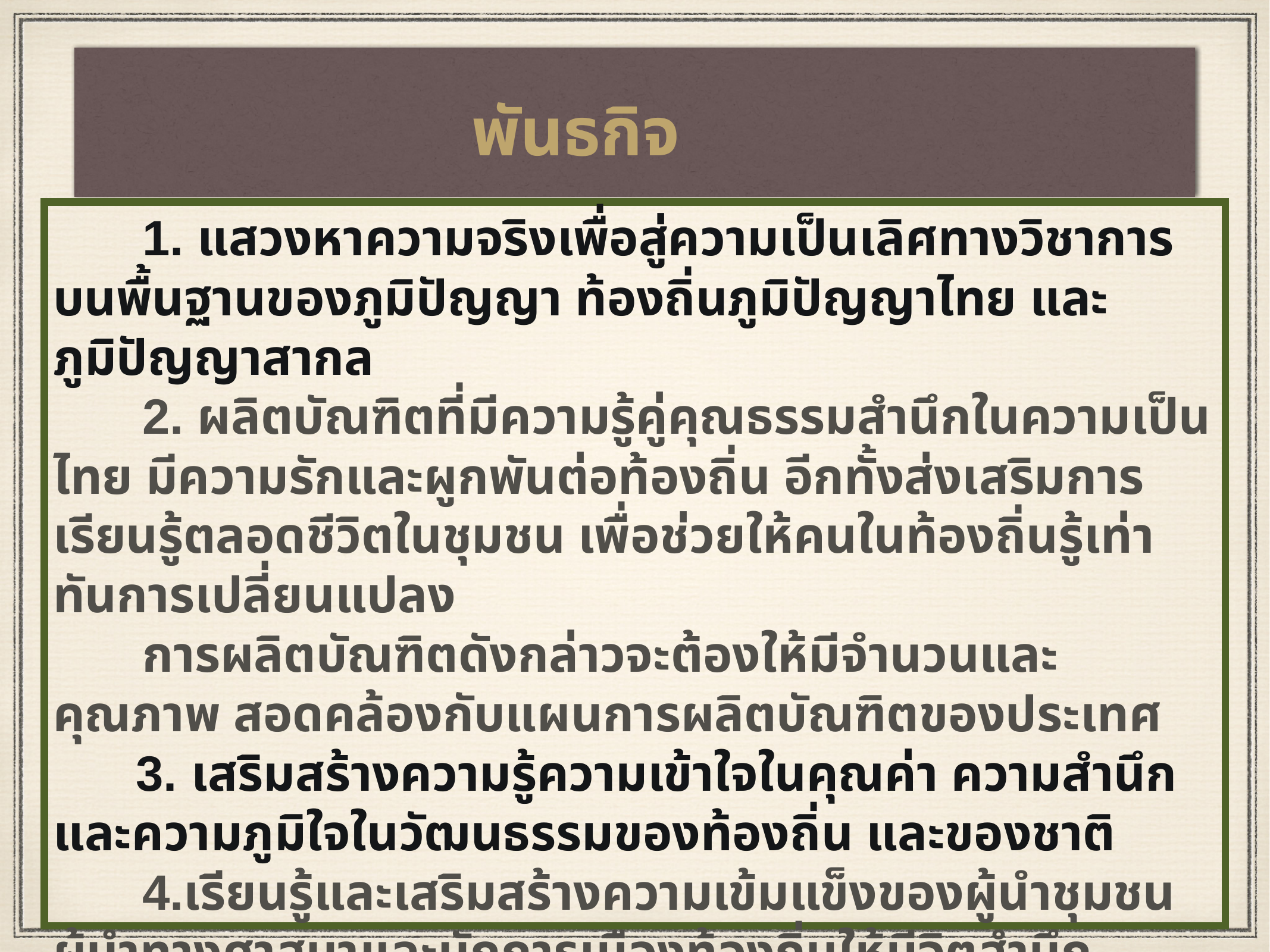

พันธกิจ
 	1. แสวงหาความจริงเพื่อสู่ความเป็นเลิศทางวิชาการ บนพื้นฐานของภูมิปัญญา ท้องถิ่นภูมิปัญญาไทย และภูมิปัญญาสากล
	2. ผลิตบัณฑิตที่มีความรู้คู่คุณธรรมสำนึกในความเป็นไทย มีความรักและผูกพันต่อท้องถิ่น อีกทั้งส่งเสริมการเรียนรู้ตลอดชีวิตในชุมชน เพื่อช่วยให้คนในท้องถิ่นรู้เท่าทันการเปลี่ยนแปลง
	การผลิตบัณฑิตดังกล่าวจะต้องให้มีจำนวนและคุณภาพ สอดคล้องกับแผนการผลิตบัณฑิตของประเทศ
      3. เสริมสร้างความรู้ความเข้าใจในคุณค่า ความสำนึก และความภูมิใจในวัฒนธรรมของท้องถิ่น และของชาติ
	4.เรียนรู้และเสริมสร้างความเข้มแข็งของผู้นำชุมชนผู้นำทางศาสนาและนักการเมืองท้องถิ่นให้มีจิตสำนึกประชาธิปไตย คุณธรรม จริยธรรม และความสามารถในการบริหารงานพัฒนาชุมชน และท้องถิ่นเพื่อประโยชน์ของส่วนรวม